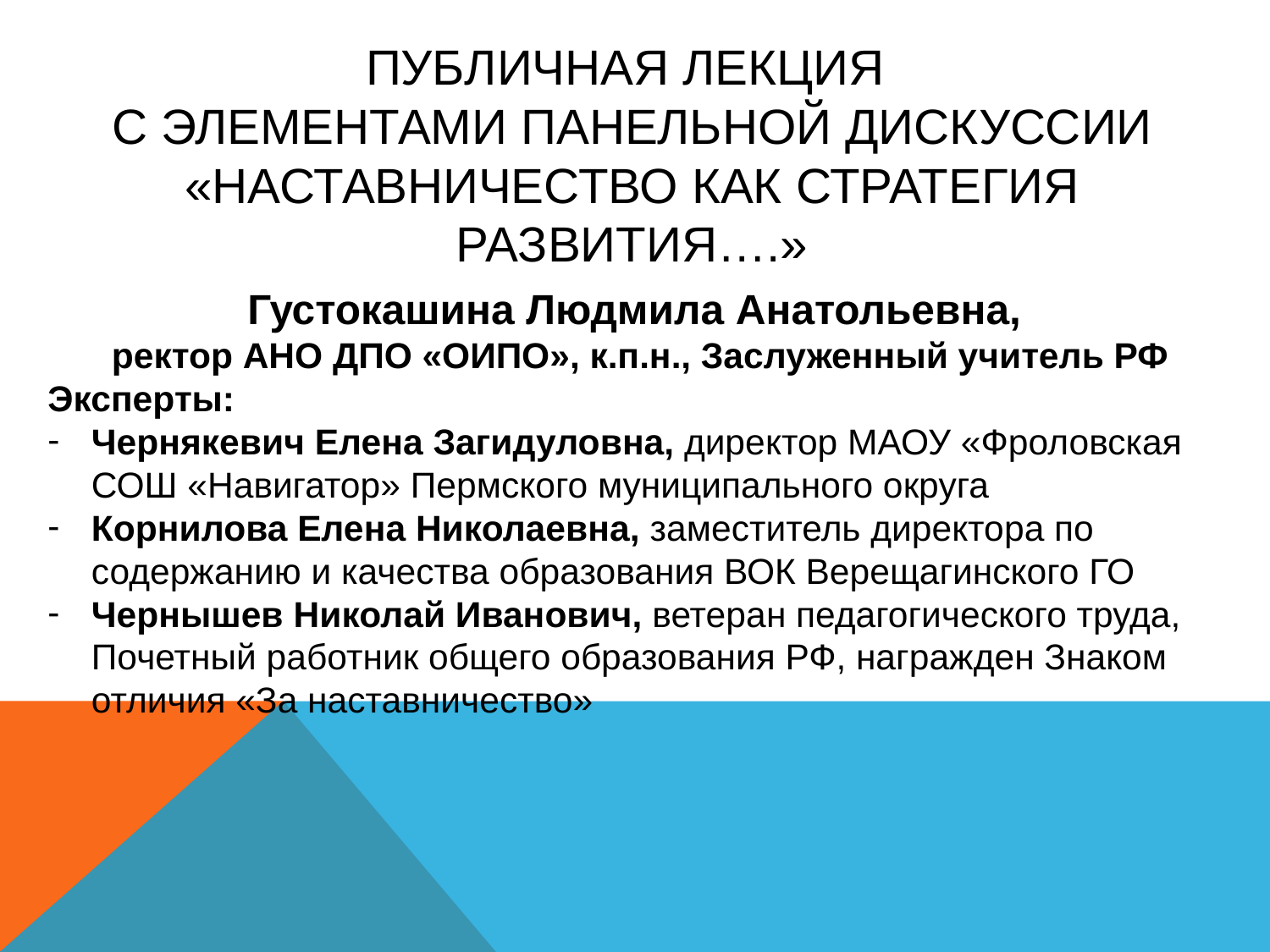

# Публичная лекция с элементами панельной дискуссии «Наставничество как стратегия развития….»
Густокашина Людмила Анатольевна,
ректор АНО ДПО «ОИПО», к.п.н., Заслуженный учитель РФ
Эксперты:
Чернякевич Елена Загидуловна, директор МАОУ «Фроловская СОШ «Навигатор» Пермского муниципального округа
Корнилова Елена Николаевна, заместитель директора по содержанию и качества образования ВОК Верещагинского ГО
Чернышев Николай Иванович, ветеран педагогического труда, Почетный работник общего образования РФ, награжден Знаком  отличия «За наставничество»